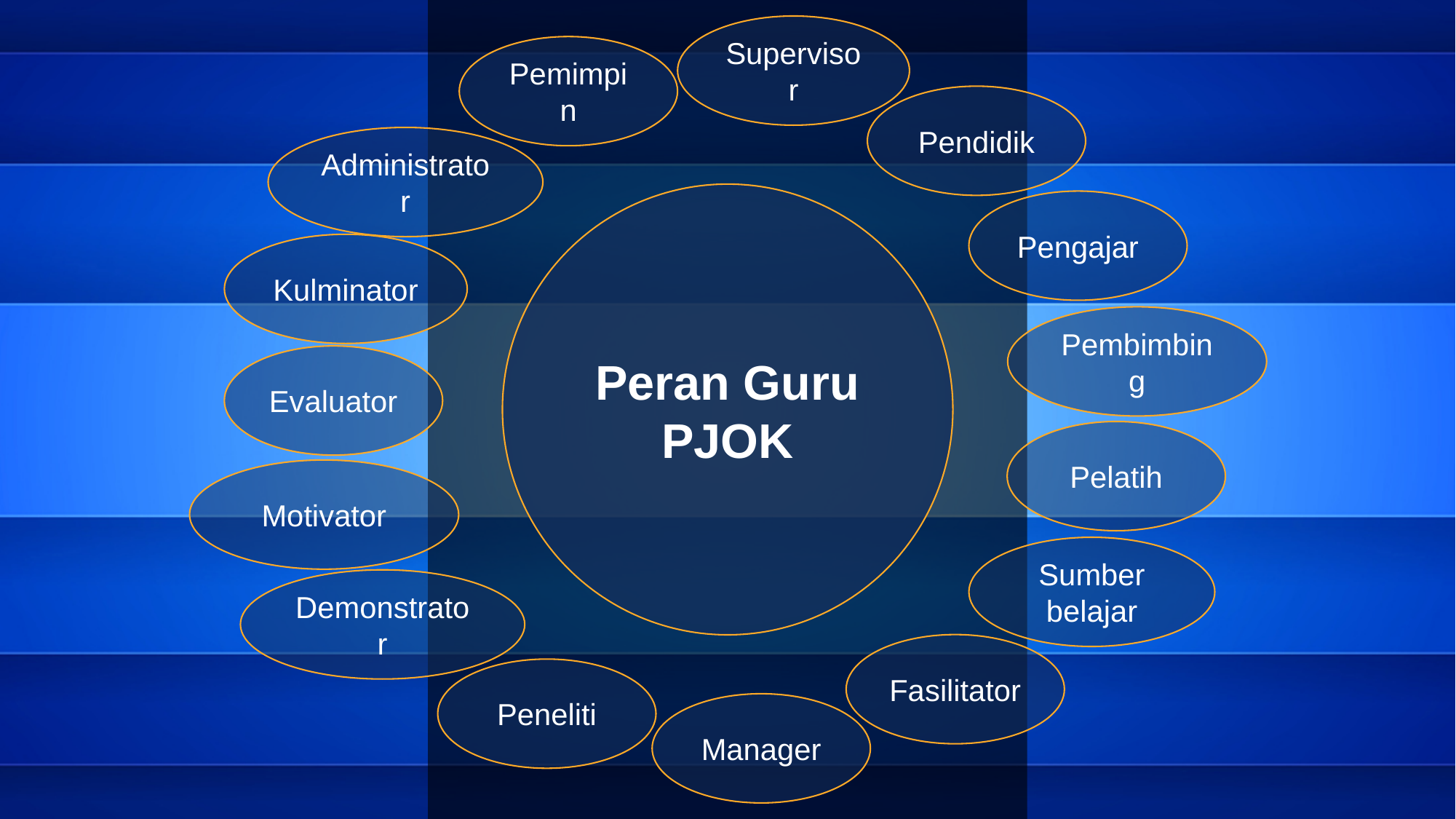

Supervisor
Pemimpin
Pendidik
Administrator
Peran Guru PJOK
Pengajar
Kulminator
Pembimbing
Evaluator
Pelatih
Motivator
Sumber belajar
Demonstrator
Fasilitator
Peneliti
Manager